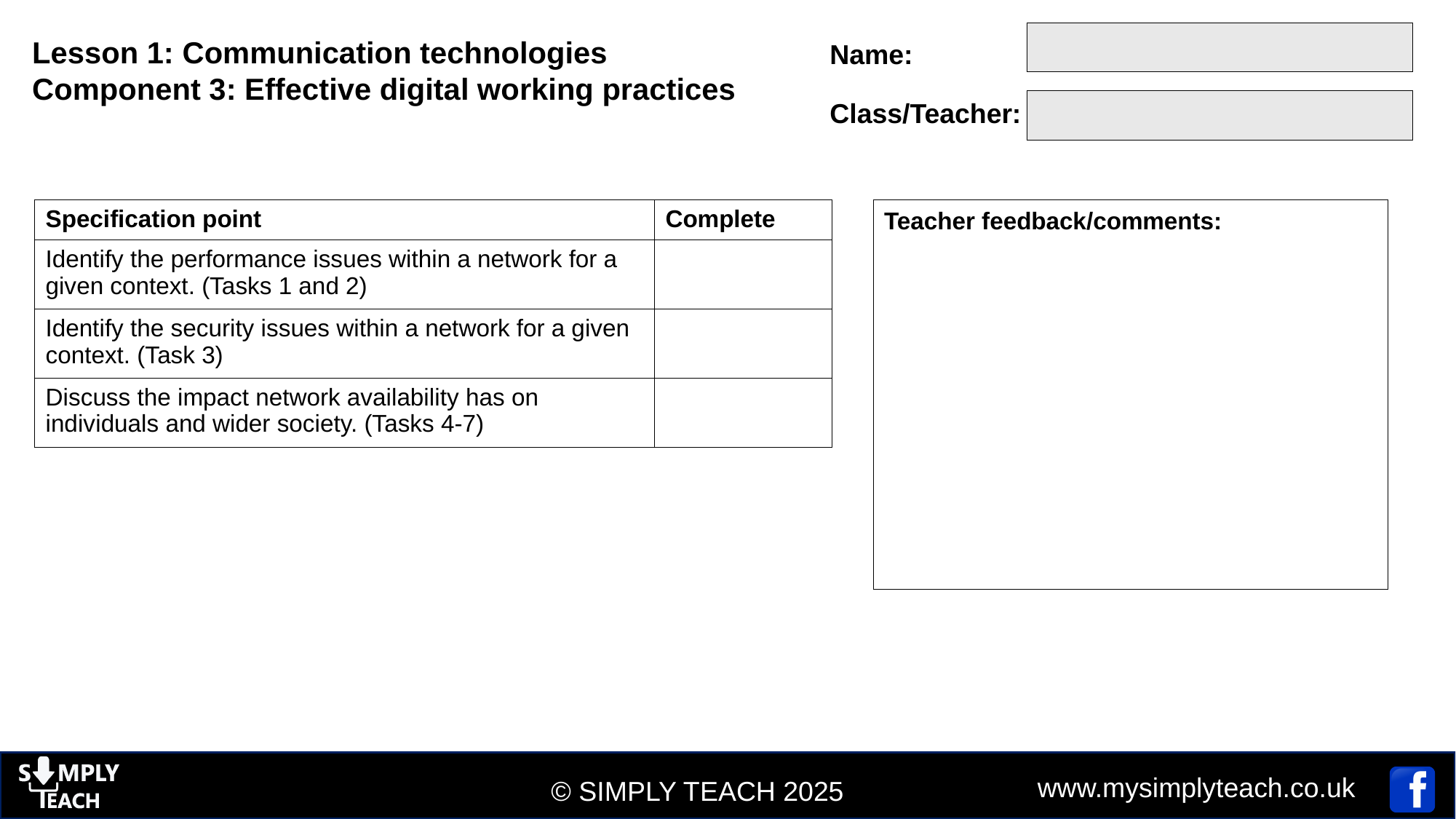

Lesson 1: Communication technologies
Component 3: Effective digital working practices
Name:

Class/Teacher:
| Specification point | Complete​ |
| --- | --- |
| Identify the performance issues within a network for a given context. (Tasks 1 and 2) | ​ |
| Identify the security issues within a network for a given context. (Task 3) |  |
| Discuss the impact network availability has on individuals and wider society. (Tasks 4-7) |  |
Teacher feedback/comments: